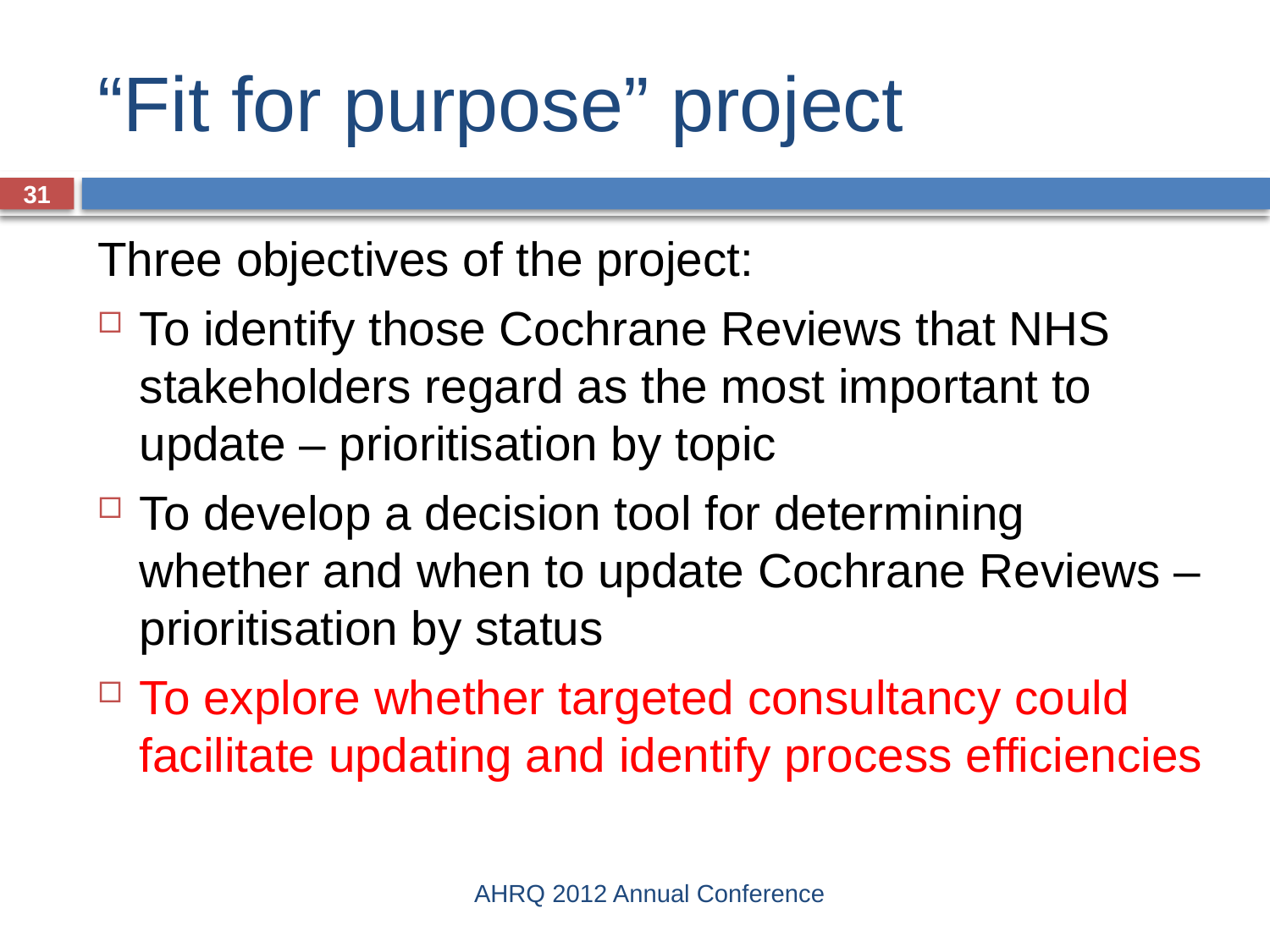

# “Fit for purpose” project
31
Three objectives of the project:
To identify those Cochrane Reviews that NHS stakeholders regard as the most important to update – prioritisation by topic
To develop a decision tool for determining whether and when to update Cochrane Reviews – prioritisation by status
To explore whether targeted consultancy could facilitate updating and identify process efficiencies

AHRQ 2012 Annual Conference